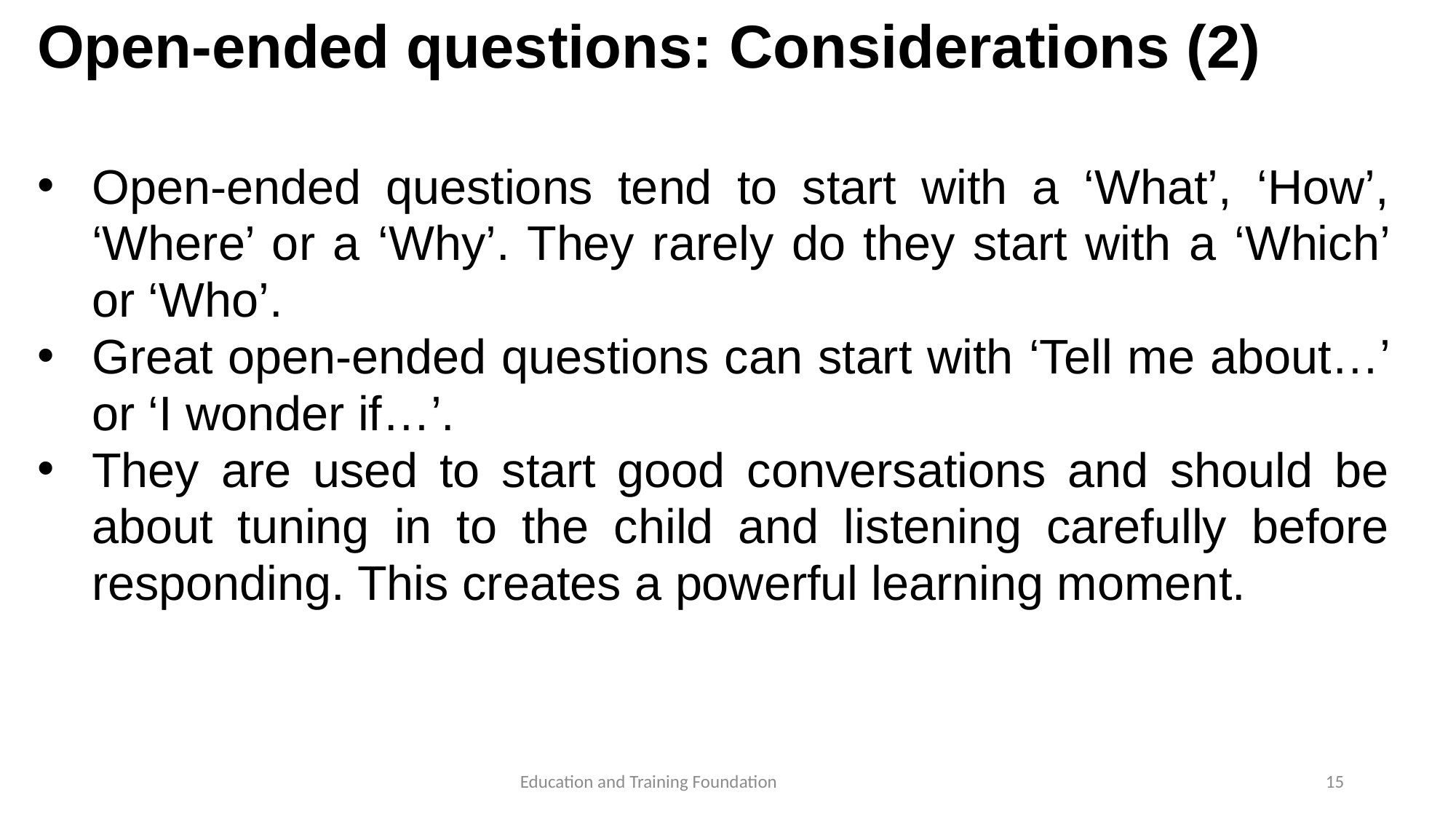

# Open-ended questions: Considerations (2)
Open-ended questions tend to start with a ‘What’, ‘How’, ‘Where’ or a ‘Why’. They rarely do they start with a ‘Which’ or ‘Who’.
Great open-ended questions can start with ‘Tell me about…’ or ‘I wonder if…’.
They are used to start good conversations and should be about tuning in to the child and listening carefully before responding. This creates a powerful learning moment.
15
Education and Training Foundation